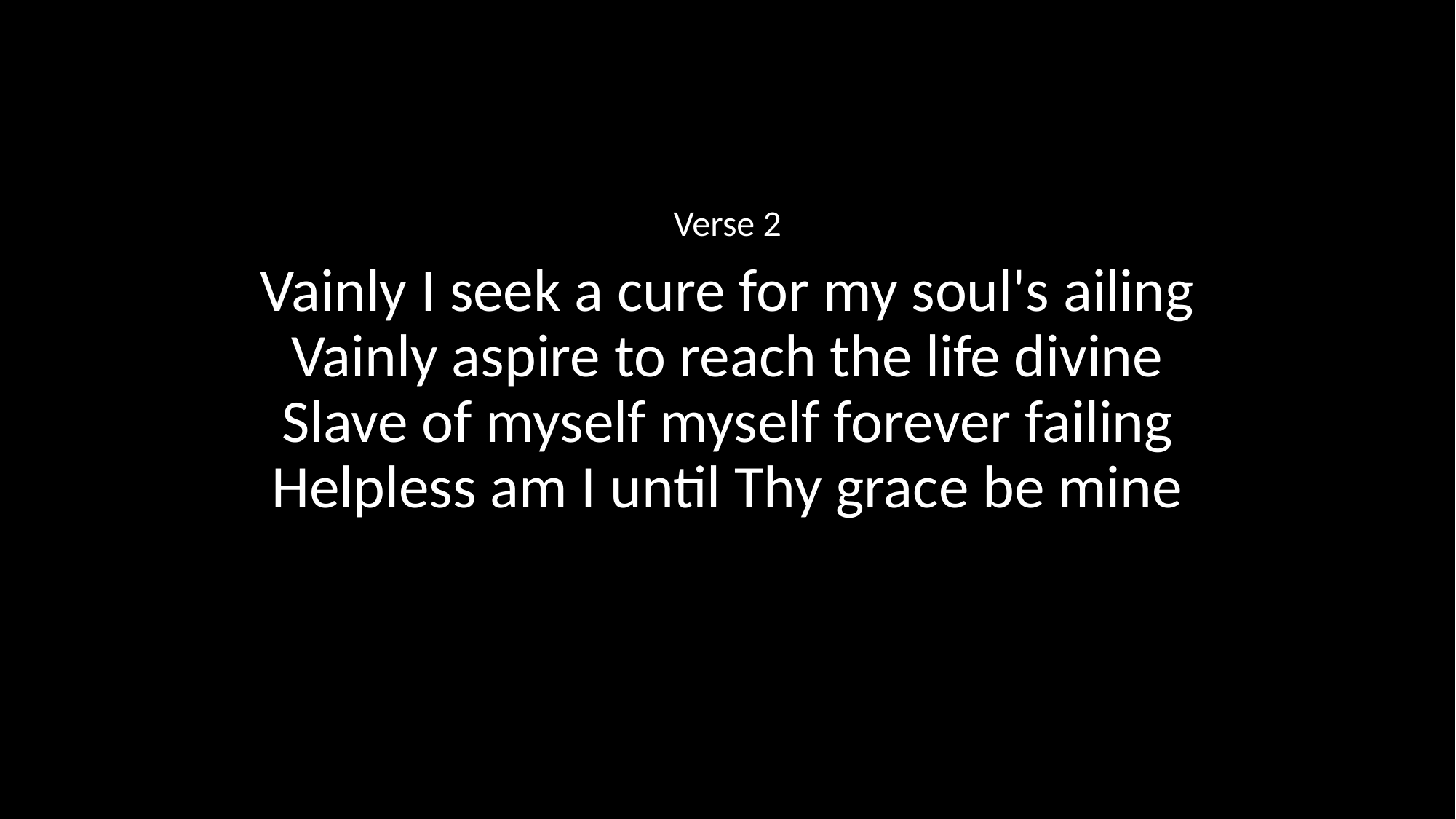

Verse 2
Vainly I seek a cure for my soul's ailing
Vainly aspire to reach the life divine
Slave of myself myself forever failing
Helpless am I until Thy grace be mine